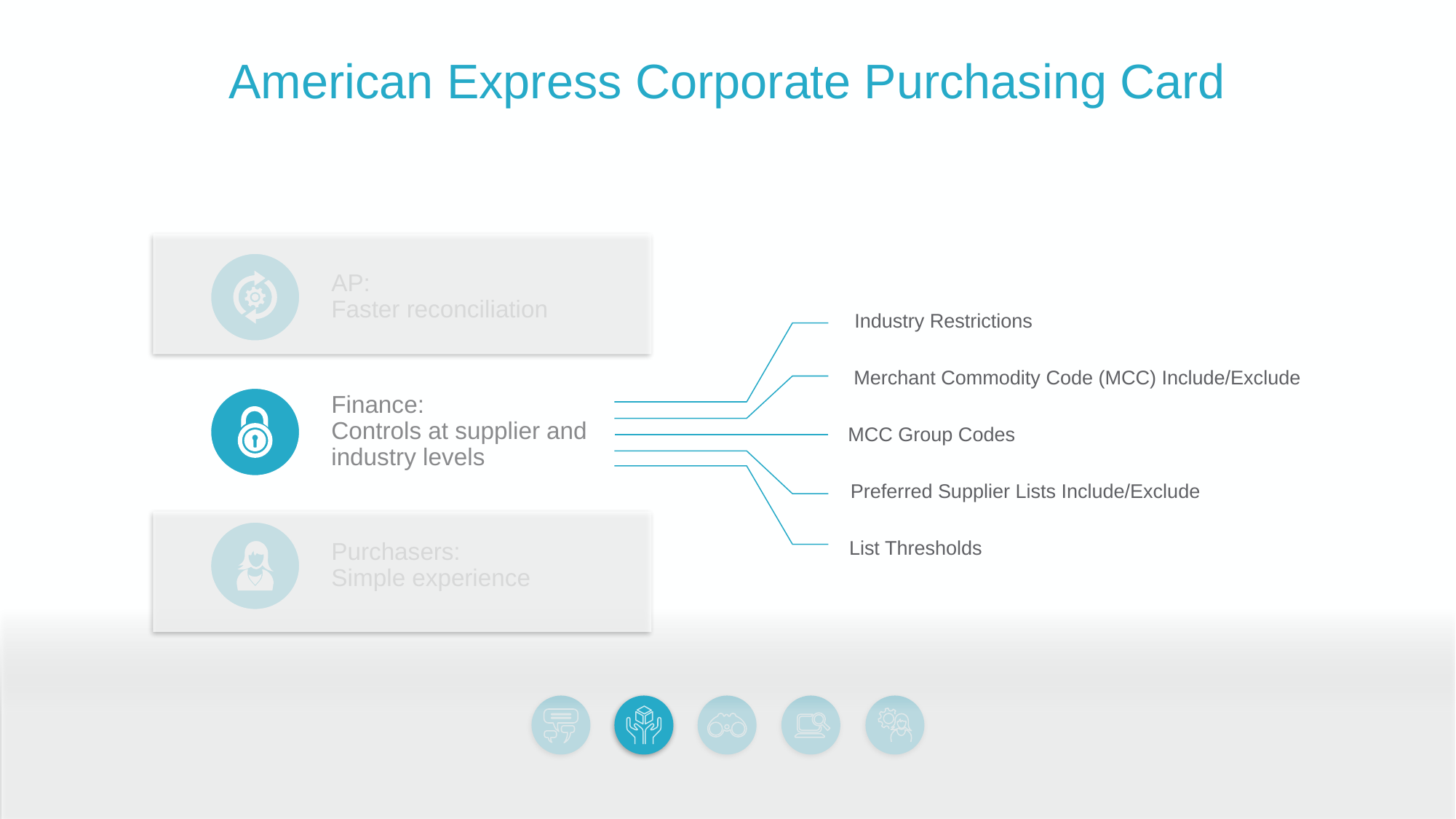

American Express Corporate Purchasing Card

AP:
Faster reconciliation
Industry Restrictions

Merchant Commodity Code (MCC) Include/Exclude

Finance:
Controls at supplier and industry levels
MCC Group Codes

Preferred Supplier Lists Include/Exclude

Purchasers:
Simple experience
List Thresholds